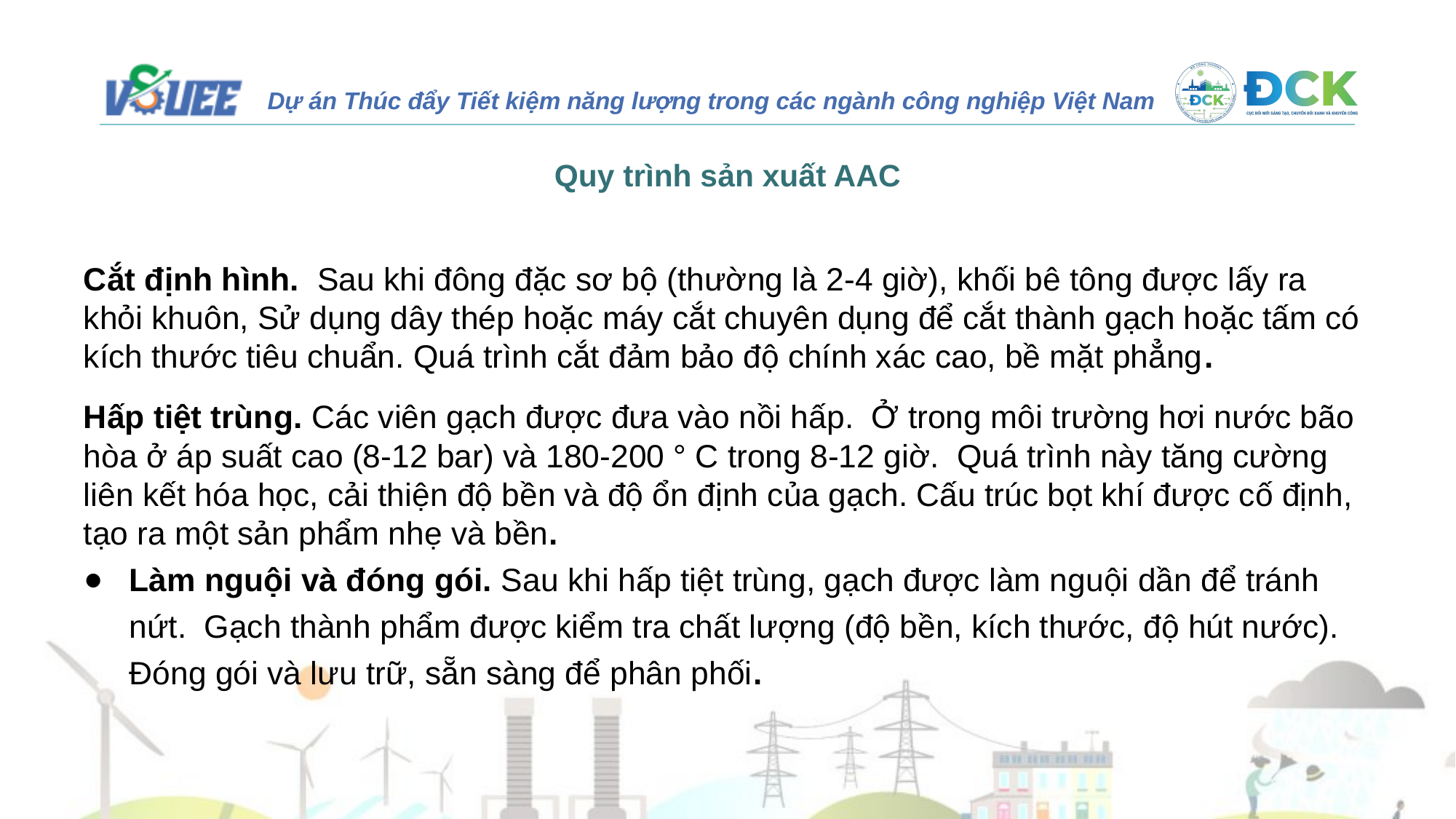

Quy trình sản xuất AAC
Cắt định hình.  Sau khi đông đặc sơ bộ (thường là 2-4 giờ), khối bê tông được lấy ra khỏi khuôn, Sử dụng dây thép hoặc máy cắt chuyên dụng để cắt thành gạch hoặc tấm có kích thước tiêu chuẩn. Quá trình cắt đảm bảo độ chính xác cao, bề mặt phẳng.
Hấp tiệt trùng. Các viên gạch được đưa vào nồi hấp.  Ở trong môi trường hơi nước bão hòa ở áp suất cao (8-12 bar) và 180-200 ° C trong 8-12 giờ.  Quá trình này tăng cường liên kết hóa học, cải thiện độ bền và độ ổn định của gạch. Cấu trúc bọt khí được cố định, tạo ra một sản phẩm nhẹ và bền.
Làm nguội và đóng gói. Sau khi hấp tiệt trùng, gạch được làm nguội dần để tránh nứt.  Gạch thành phẩm được kiểm tra chất lượng (độ bền, kích thước, độ hút nước).  Đóng gói và lưu trữ, sẵn sàng để phân phối.